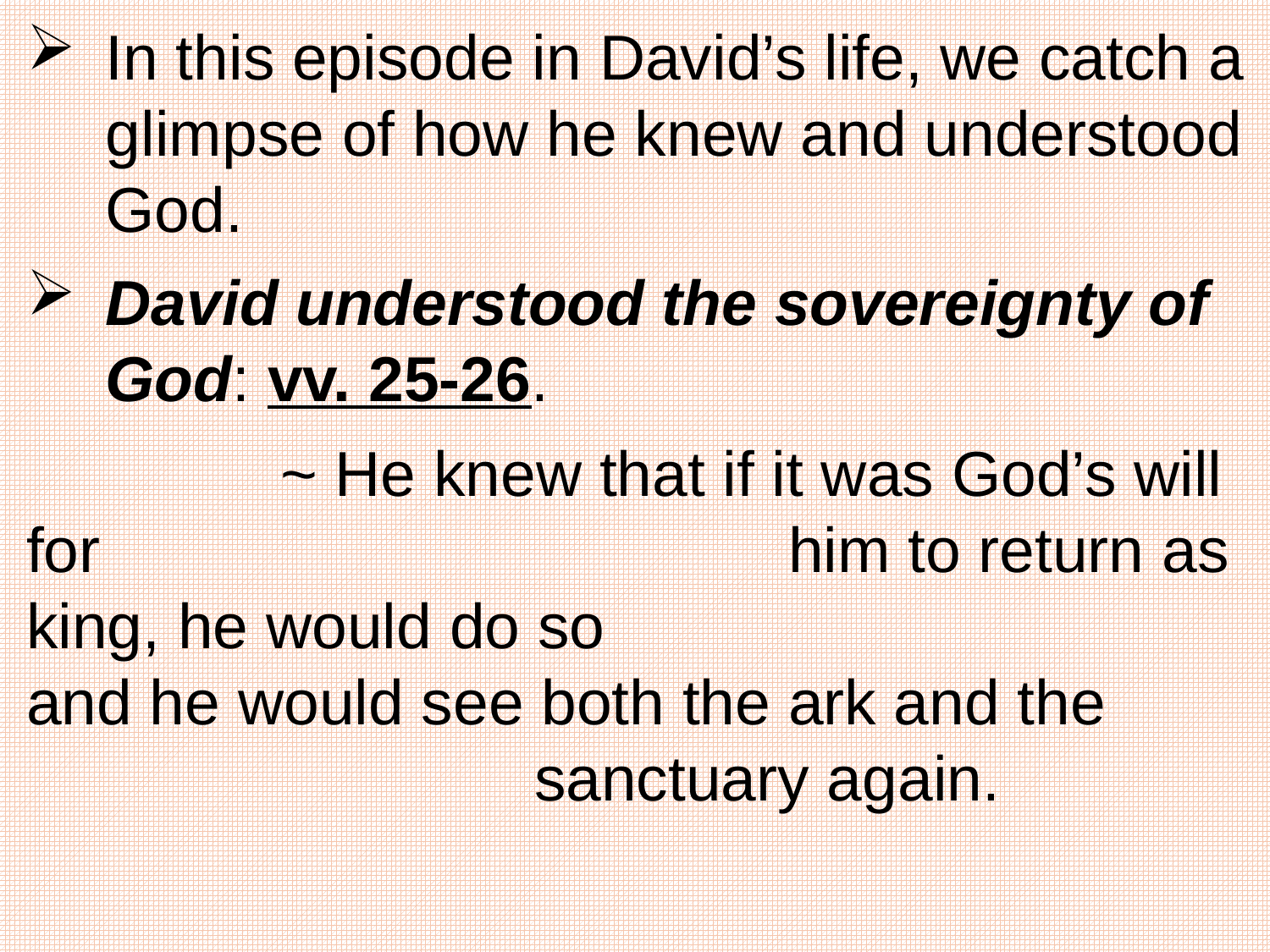

In this episode in David’s life, we catch a glimpse of how he knew and understood God.
David understood the sovereignty of God: vv. 25-26.
		~ He knew that if it was God’s will for 						him to return as king, he would do so 					and he would see both the ark and the 					sanctuary again.